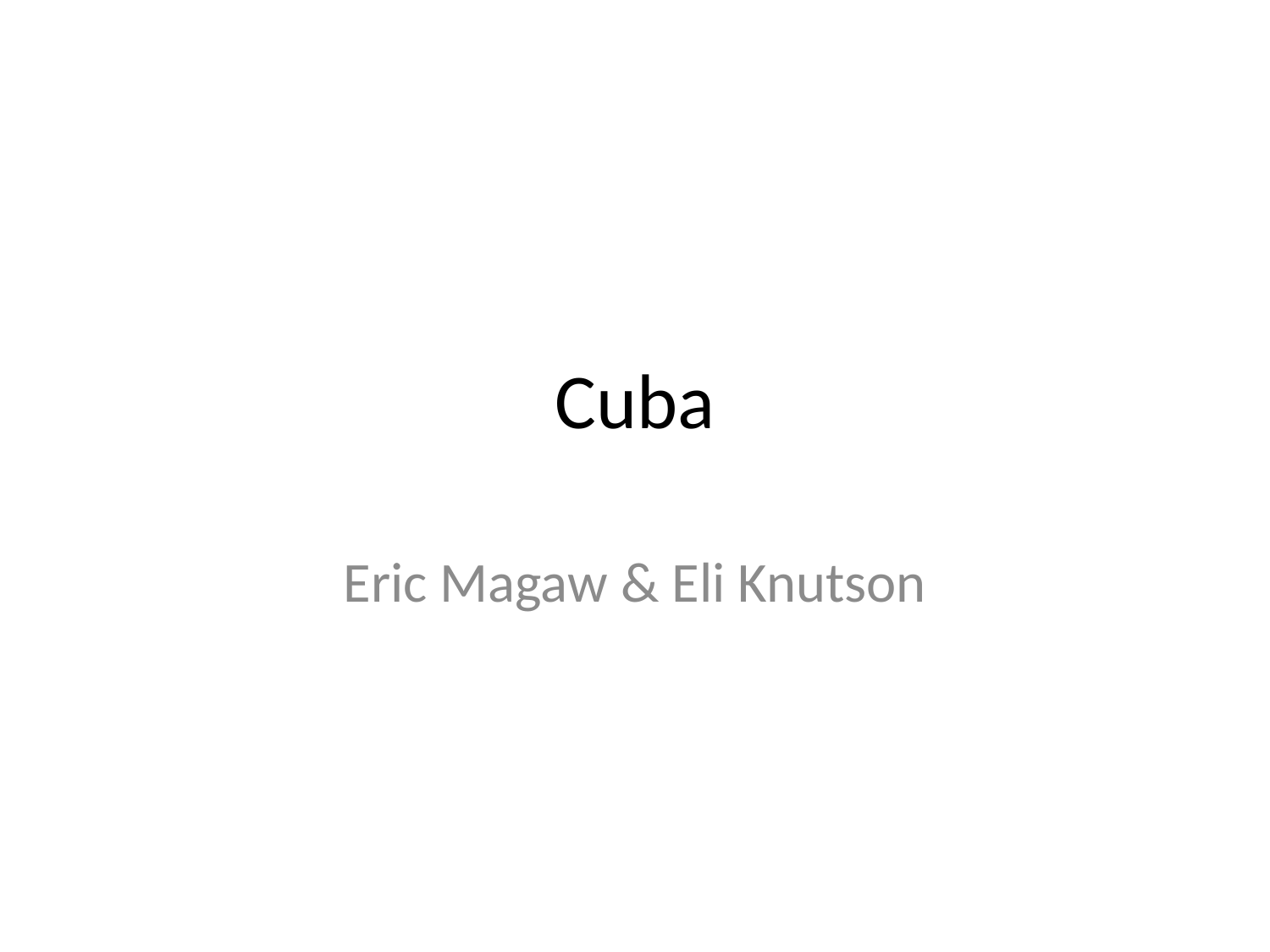

# Cuba
Eric Magaw & Eli Knutson